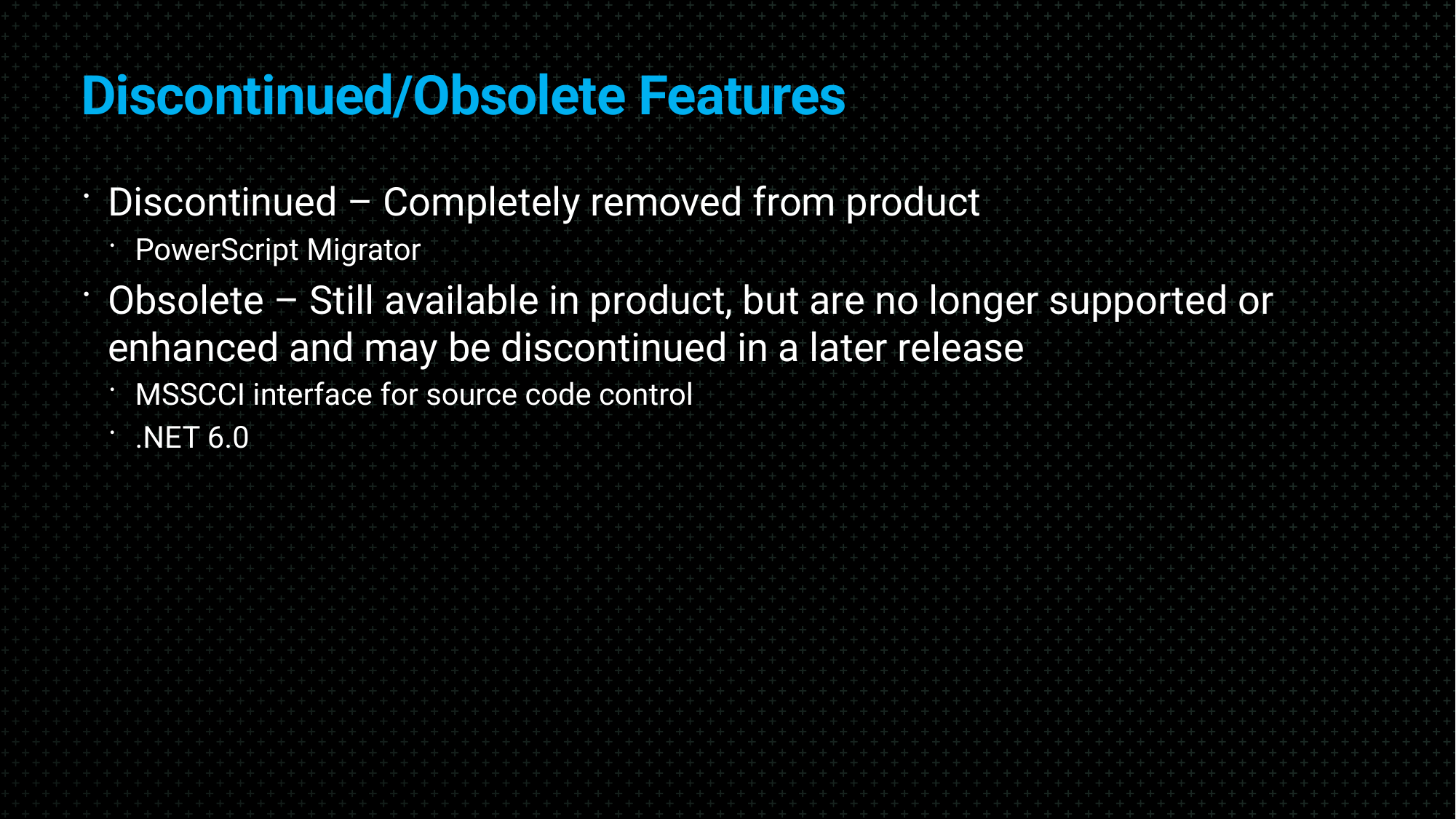

# Discontinued/Obsolete Features
Discontinued – Completely removed from product
PowerScript Migrator
Obsolete – Still available in product, but are no longer supported or enhanced and may be discontinued in a later release
MSSCCI interface for source code control
.NET 6.0